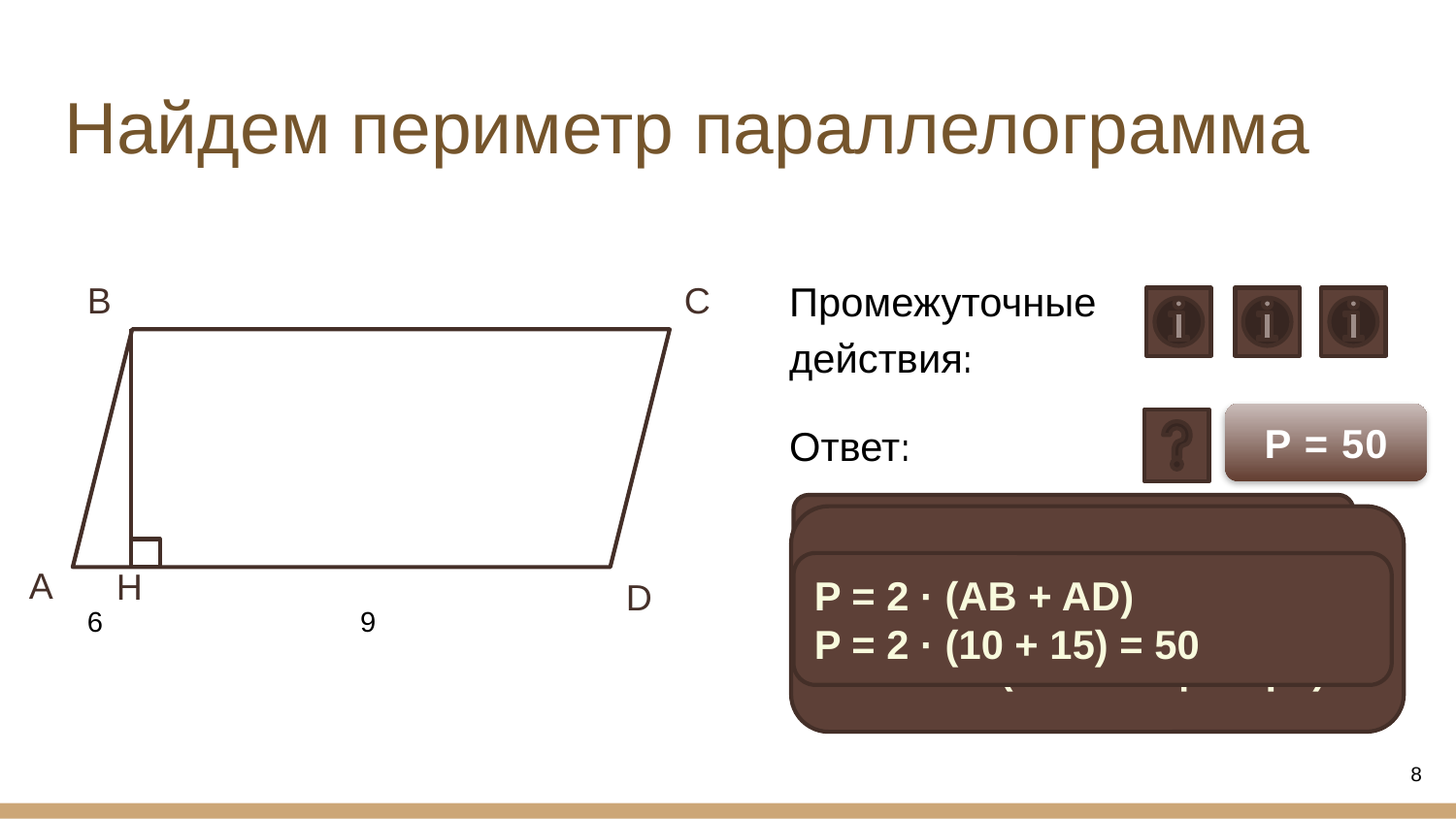

# Найдем периметр параллелограмма
Промежуточные действия:
Ответ:
В
С

Р = 50

AD  = AH + HD = 6 + 9 = 15
S = BH · AD
BH   = 120 : 15 = 8
AB   = 10 (по т. Пифагора)

P = 2 · (AB + AD)
P = 2 · (10 + 15) = 50
А
H
D
6
9
8